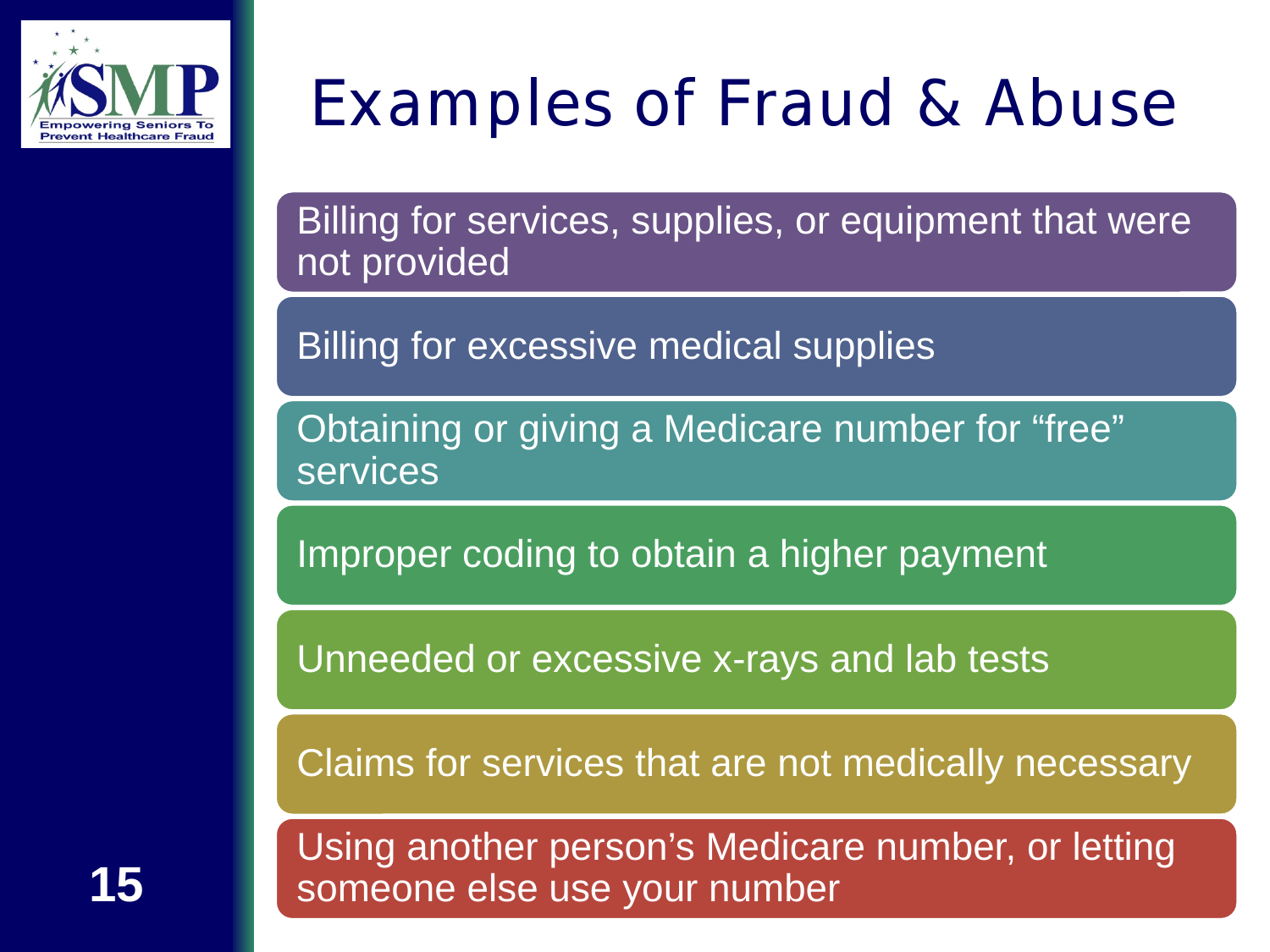

# Examples of Fraud & Abuse
Billing for services, supplies, or equipment that were not provided
Billing for excessive medical supplies
Obtaining or giving a Medicare number for “free” services
Improper coding to obtain a higher payment
Unneeded or excessive x‐rays and lab tests
Claims for services that are not medically necessary
Using another person’s Medicare number, or letting someone else use your number
15